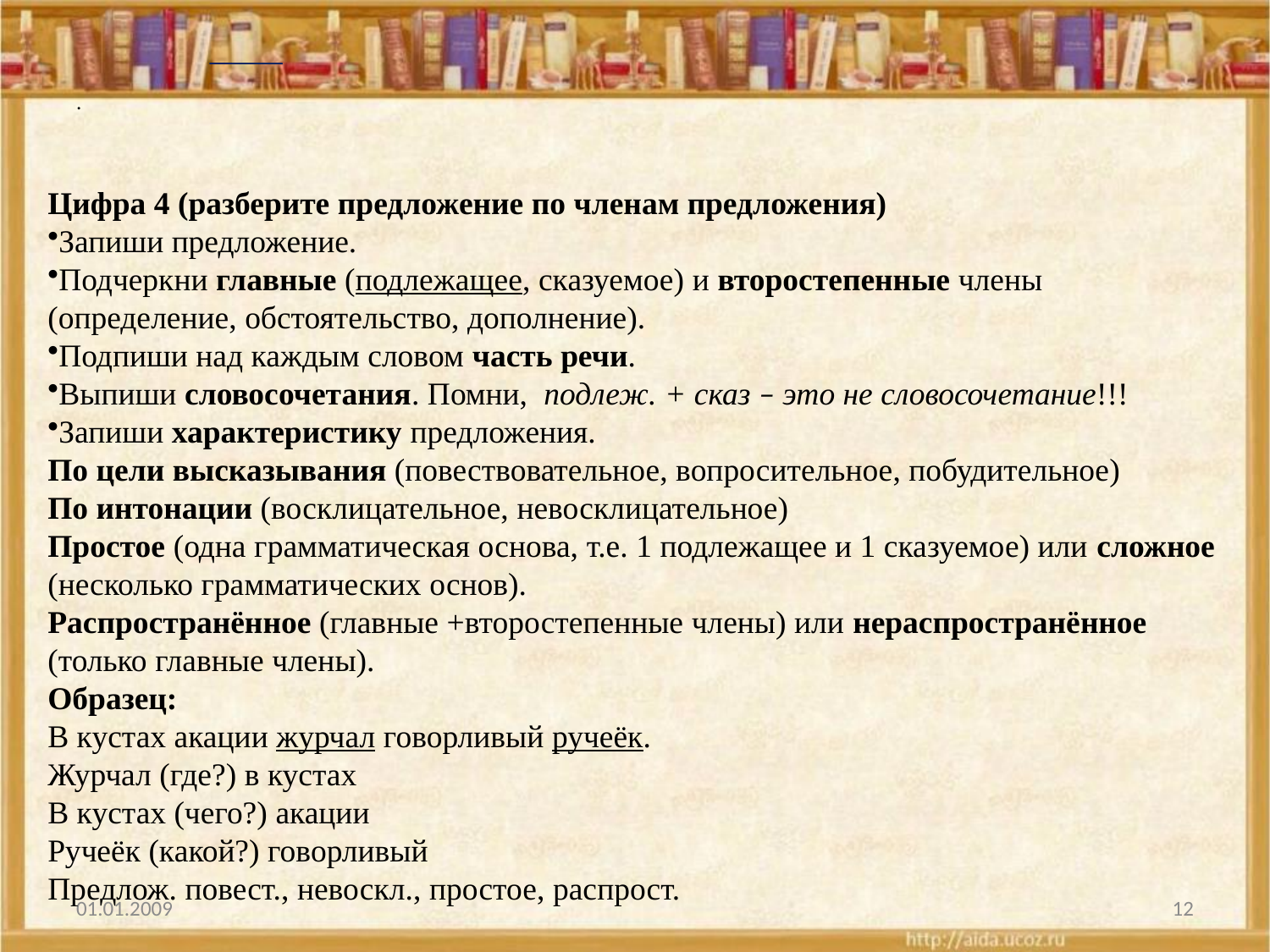

Цифра 4 (разберите предложение по членам предложения)
Запиши предложение.
Подчеркни главные (подлежащее, сказуемое) и второстепенные члены (определение, обстоятельство, дополнение).
Подпиши над каждым словом часть речи.
Выпиши словосочетания. Помни,  подлеж. + сказ – это не словосочетание!!!
Запиши характеристику предложения.
По цели высказывания (повествовательное, вопросительное, побудительное)
По интонации (восклицательное, невосклицательное)
Простое (одна грамматическая основа, т.е. 1 подлежащее и 1 сказуемое) или сложное (несколько грамматических основ).
Распространённое (главные +второстепенные члены) или нераспространённое (только главные члены).
Образец:
В кустах акации журчал говорливый ручеёк.
Журчал (где?) в кустах
В кустах (чего?) акации
Ручеёк (какой?) говорливый
Предлож. повест., невоскл., простое, распрост.

.

01.01.2009
12